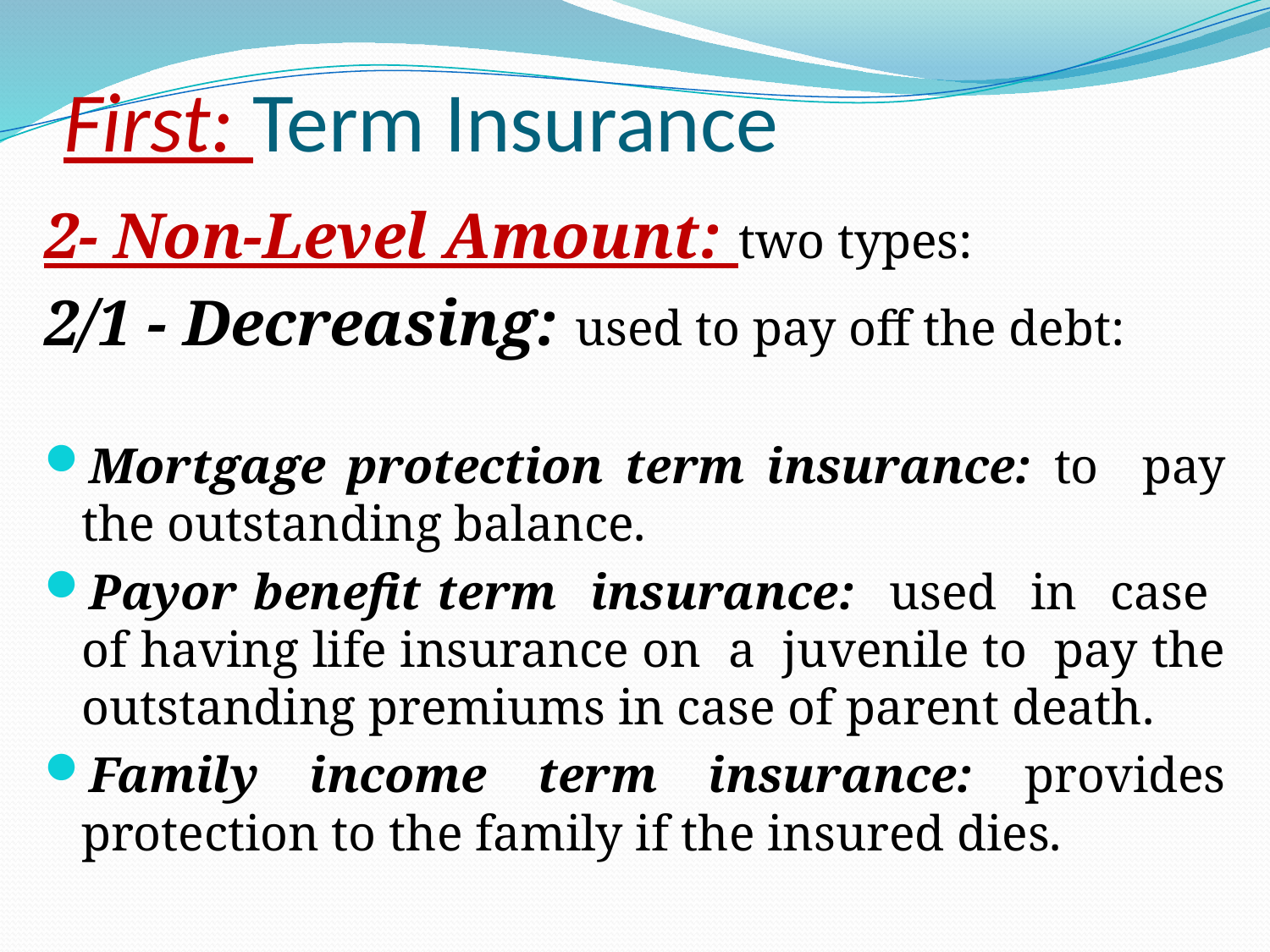

# First: Term Insurance
2- Non-Level Amount: two types:
2/1 - Decreasing: used to pay off the debt:

Mortgage protection term insurance: to  pay the outstanding balance.
Payor benefit term  insurance:  used  in  case  of having life insurance on  a  juvenile to  pay the outstanding premiums in case of parent death.
Family income term insurance: provides protection to the family if the insured dies.